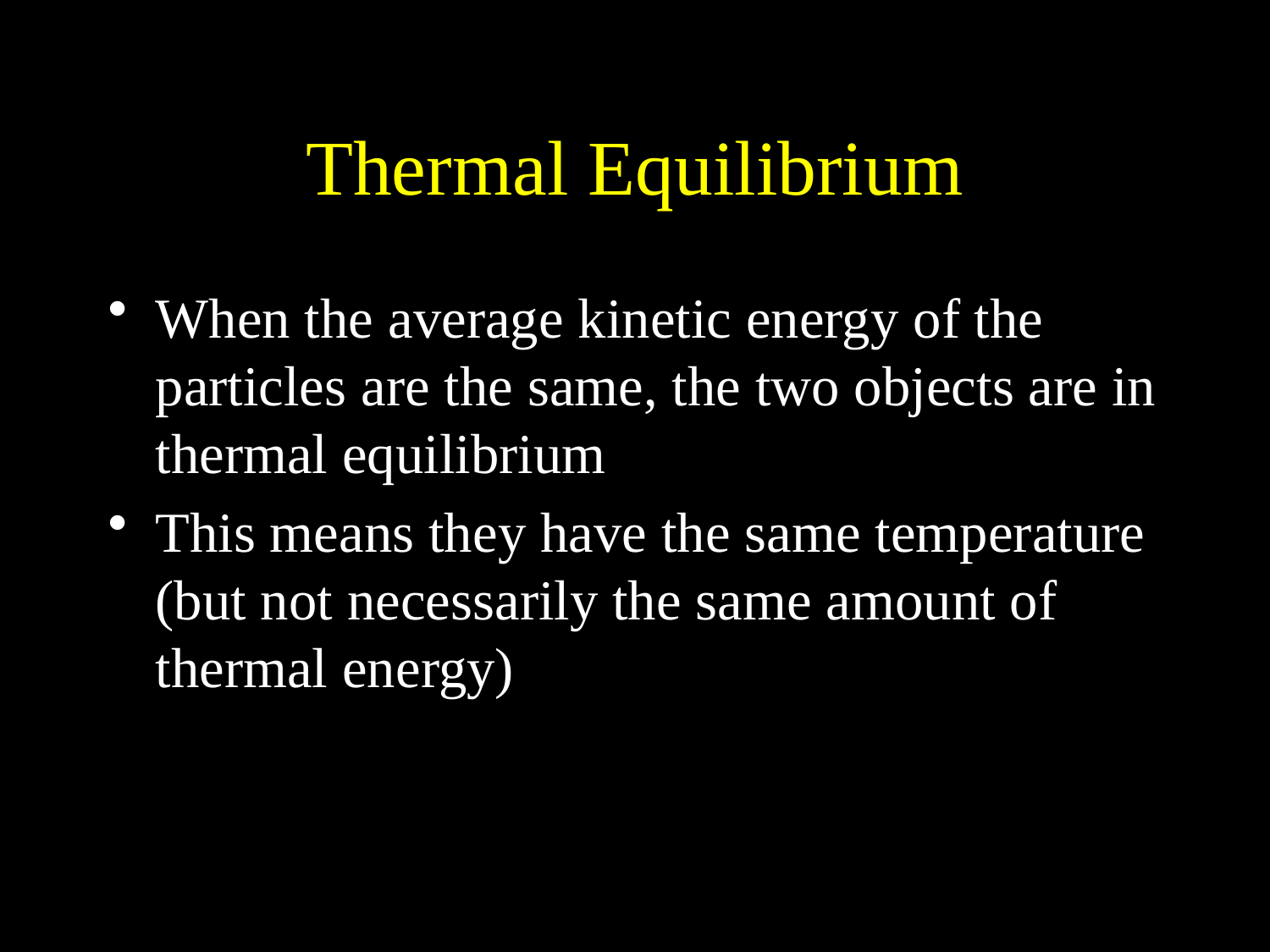

# Thermal Equilibrium
When the average kinetic energy of the particles are the same, the two objects are in thermal equilibrium
This means they have the same temperature (but not necessarily the same amount of thermal energy)